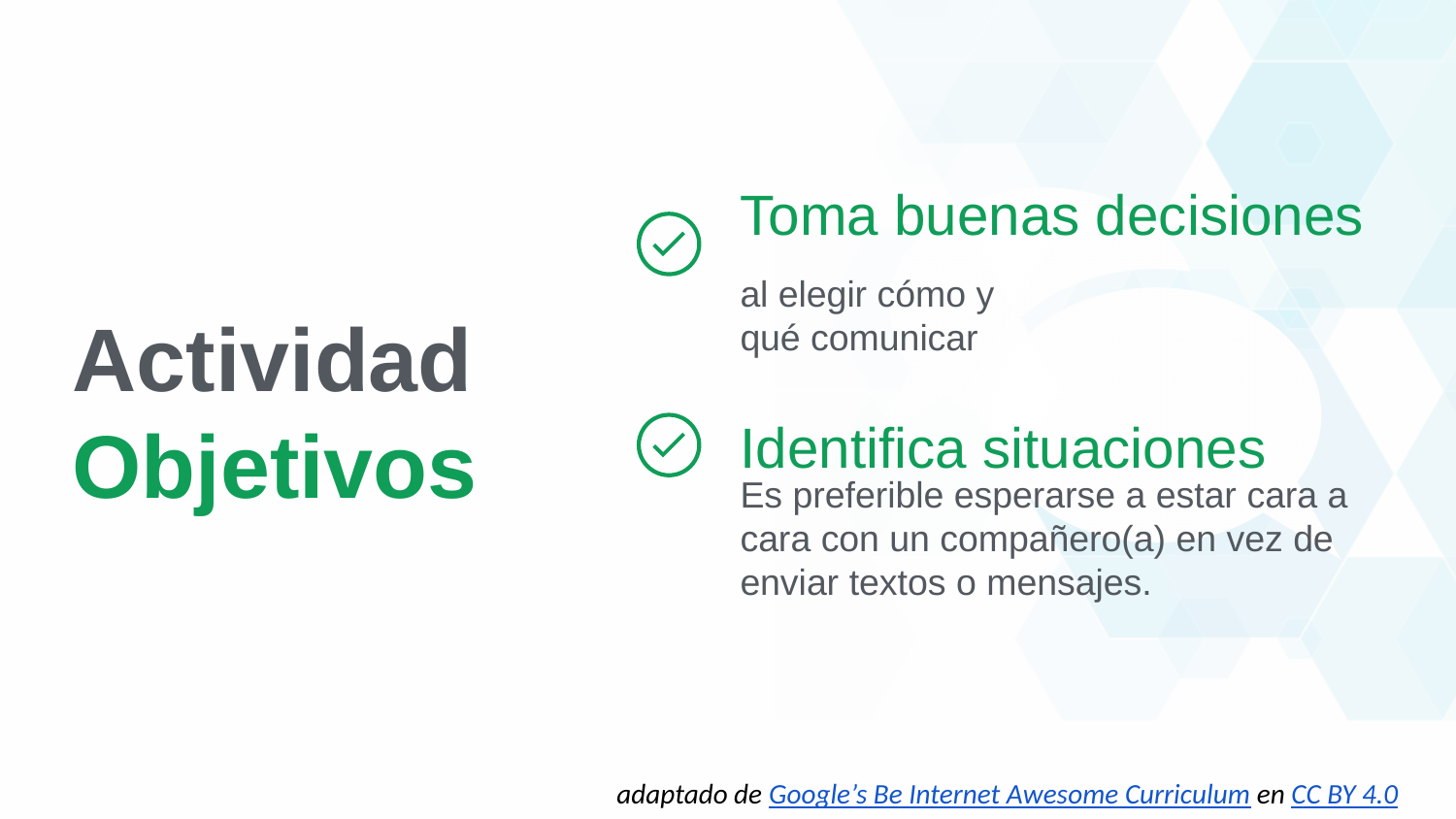

Toma buenas decisiones

al elegir cómo y
qué comunicar
Actividad
Objetivos
Identifica situaciones

Es preferible esperarse a estar cara a cara con un compañero(a) en vez de enviar textos o mensajes.
adaptado de Google’s Be Internet Awesome Curriculum en CC BY 4.0